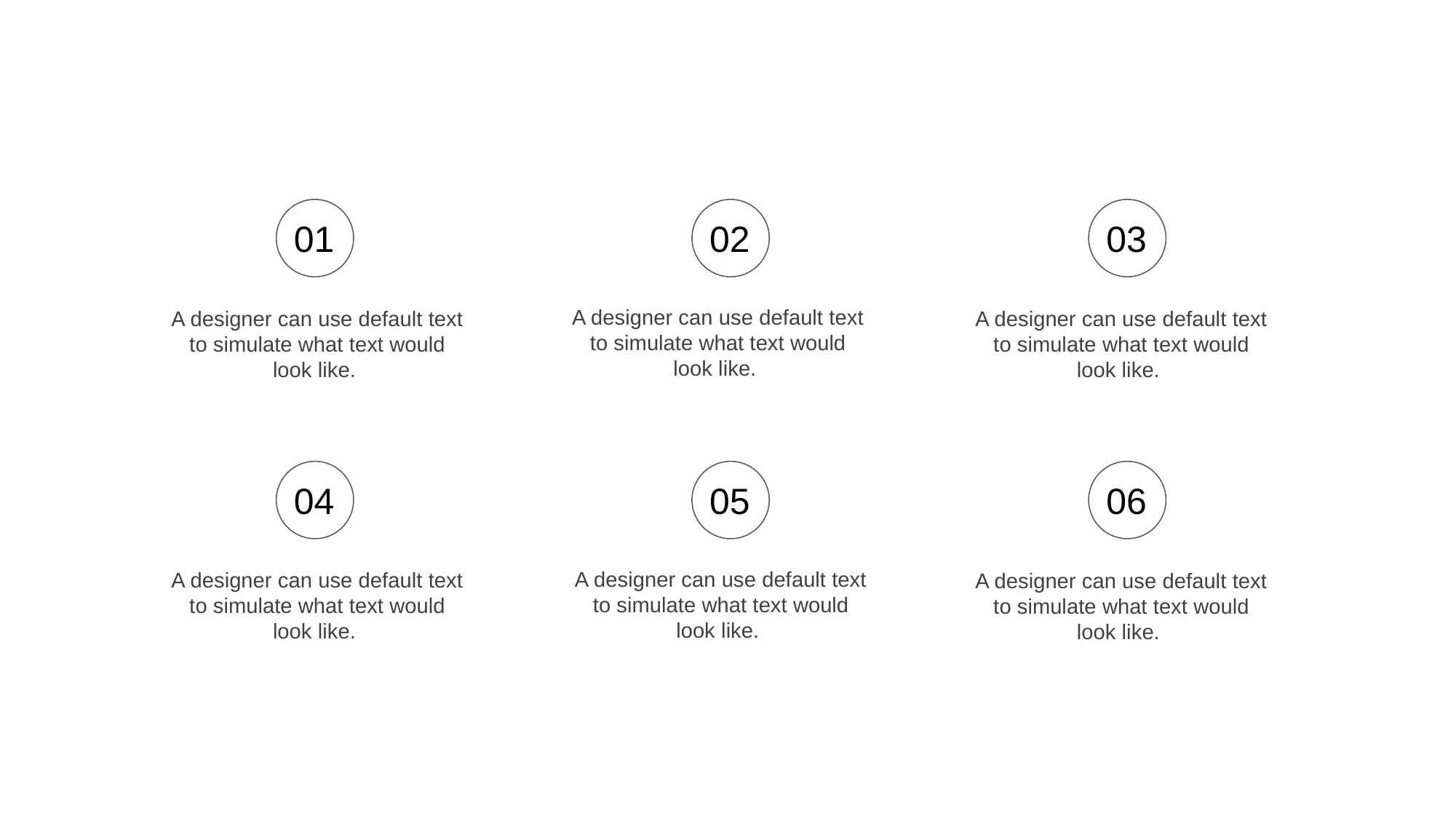

01
02
03
A designer can use default text to simulate what text would look like.
A designer can use default text to simulate what text would look like.
A designer can use default text to simulate what text would look like.

04
05
06
A designer can use default text to simulate what text would look like.
A designer can use default text to simulate what text would look like.
A designer can use default text to simulate what text would look like.